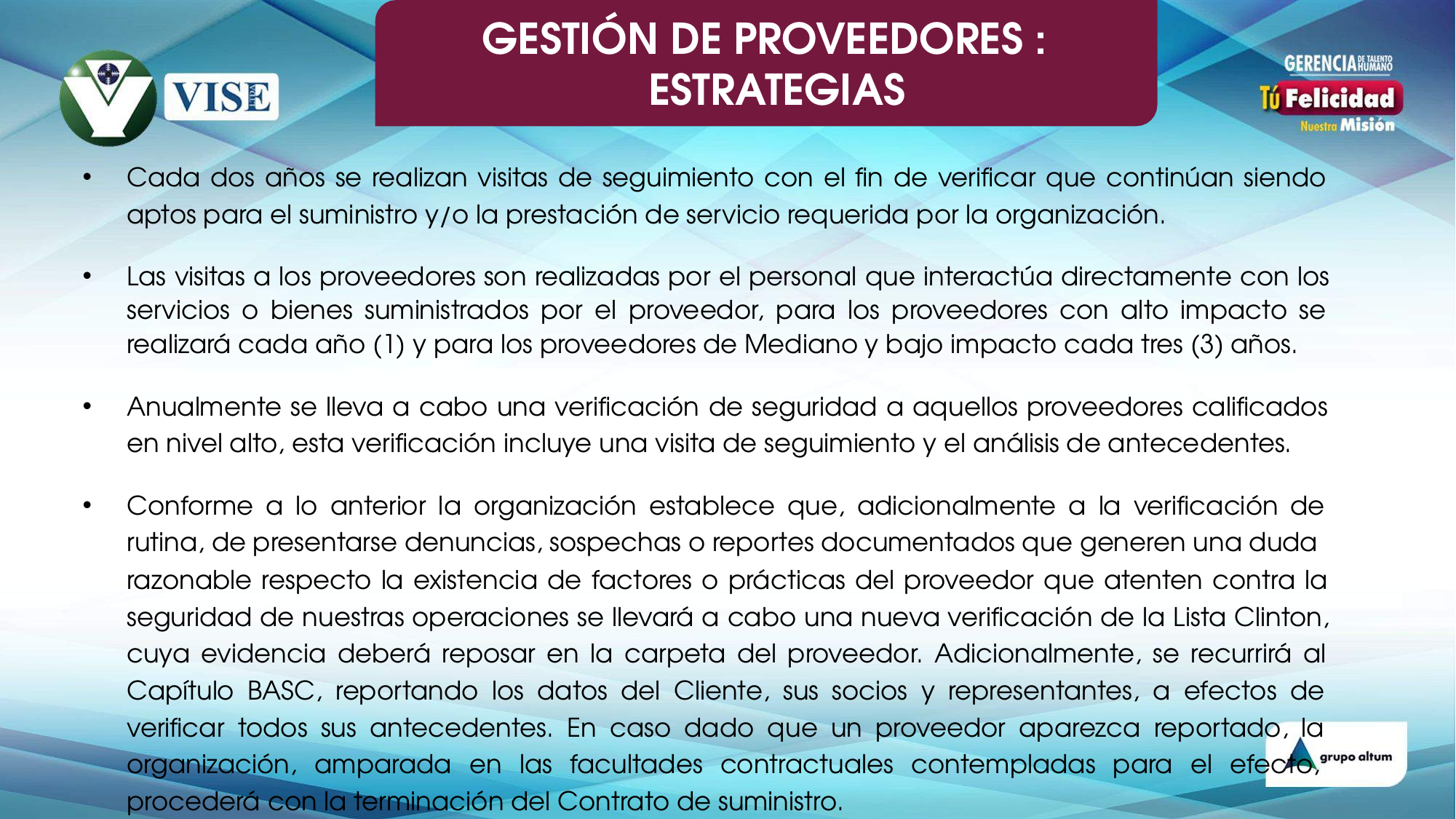

# GESTIÓN DE PROVEEDORES :  ESTRATEGIAS
Cada dos años se realizan visitas de seguimiento con el fin de verificar que continúan siendo  aptos para el suministro y/o la prestación de servicio requerida por la organización.
Las visitas a los proveedores son realizadas por el personal que interactúa directamente con los  servicios o bienes suministrados por el proveedor, para los proveedores con alto impacto se  realizará cada año (1) y para los proveedores de Mediano y bajo impacto cada tres (3) años.
Anualmente se lleva a cabo una verificación de seguridad a aquellos proveedores calificados  en nivel alto, esta verificación incluye una visita de seguimiento y el análisis de antecedentes.
Conforme a lo anterior la organización establece que, adicionalmente a la verificación de  rutina, de presentarse denuncias, sospechas o reportes documentados que generen una duda
razonable respecto la existencia de factores o prácticas del proveedor que atenten contra la  seguridad de nuestras operaciones se llevará a cabo una nueva verificación de la Lista Clinton,  cuya evidencia deberá reposar en la carpeta del proveedor. Adicionalmente, se recurrirá al  Capítulo BASC, reportando los datos del Cliente, sus socios y representantes, a efectos de  verificar todos sus antecedentes. En caso dado que un proveedor aparezca reportado, la  organización, amparada en las facultades contractuales contempladas para el efecto,  procederá con la terminación del Contrato de suministro.